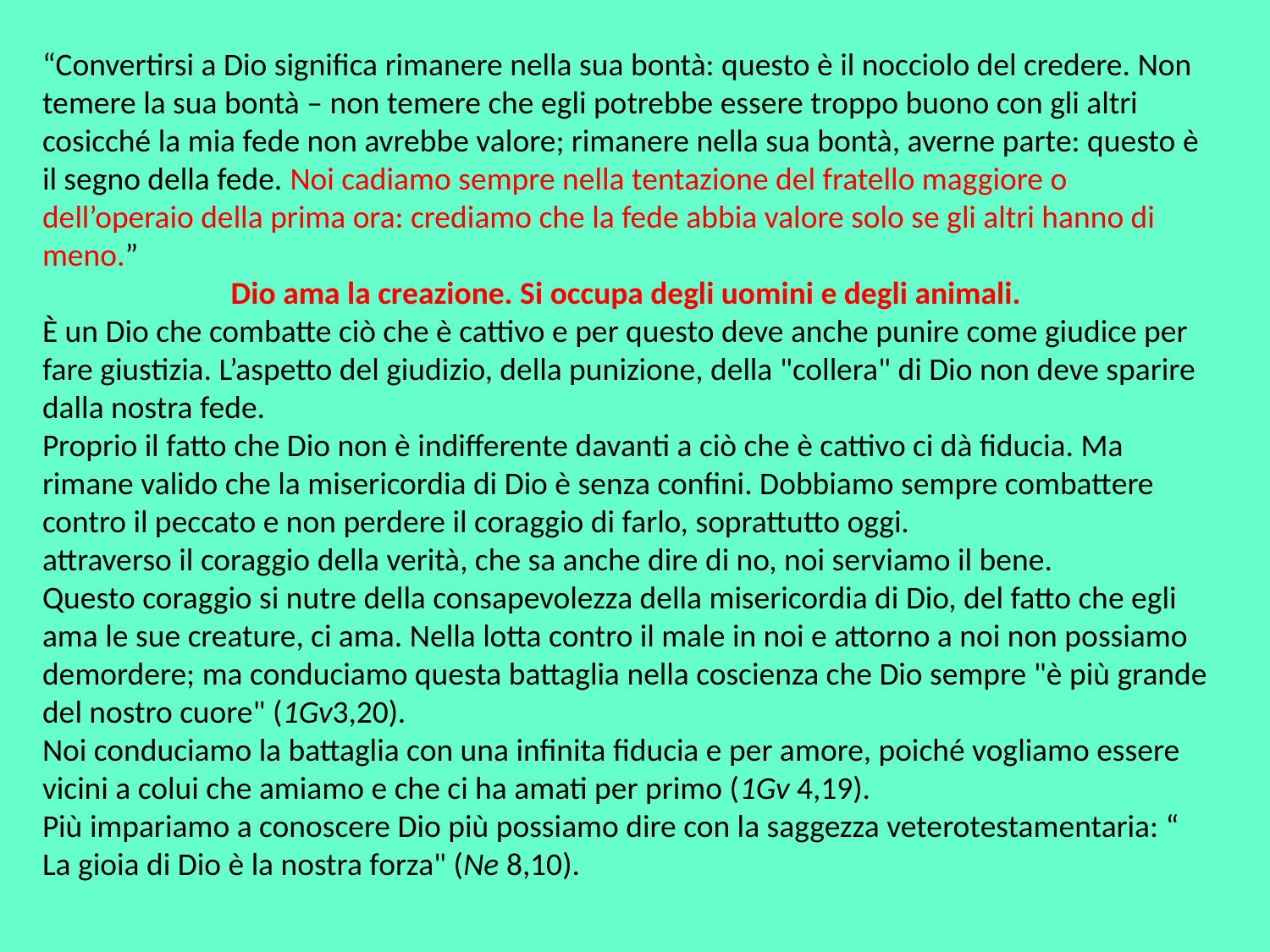

“Convertirsi a Dio significa rimanere nella sua bontà: questo è il nocciolo del credere. Non temere la sua bontà – non temere che egli potrebbe essere troppo buono con gli altri cosicché la mia fede non avrebbe valore; rimanere nella sua bontà, averne parte: questo è il segno della fede. Noi cadiamo sempre nella tentazione del fratello maggiore o dell’operaio della prima ora: crediamo che la fede abbia valore solo se gli altri hanno di meno.”
Dio ama la creazione. Si occupa degli uomini e degli animali.
È un Dio che combatte ciò che è cattivo e per questo deve anche punire come giudice per fare giustizia. L’aspetto del giudizio, della punizione, della "collera" di Dio non deve sparire dalla nostra fede.
Proprio il fatto che Dio non è indifferente davanti a ciò che è cattivo ci dà fiducia. Ma rimane valido che la misericordia di Dio è senza confini. Dobbiamo sempre combattere contro il peccato e non perdere il coraggio di farlo, soprattutto oggi.
attraverso il coraggio della verità, che sa anche dire di no, noi serviamo il bene.
Questo coraggio si nutre della consapevolezza della misericordia di Dio, del fatto che egli ama le sue creature, ci ama. Nella lotta contro il male in noi e attorno a noi non possiamo demordere; ma conduciamo questa battaglia nella coscienza che Dio sempre "è più grande del nostro cuore" (1Gv3,20).
Noi conduciamo la battaglia con una infinita fiducia e per amore, poiché vogliamo essere vicini a colui che amiamo e che ci ha amati per primo (1Gv 4,19).
Più impariamo a conoscere Dio più possiamo dire con la saggezza veterotestamentaria: “
La gioia di Dio è la nostra forza" (Ne 8,10).